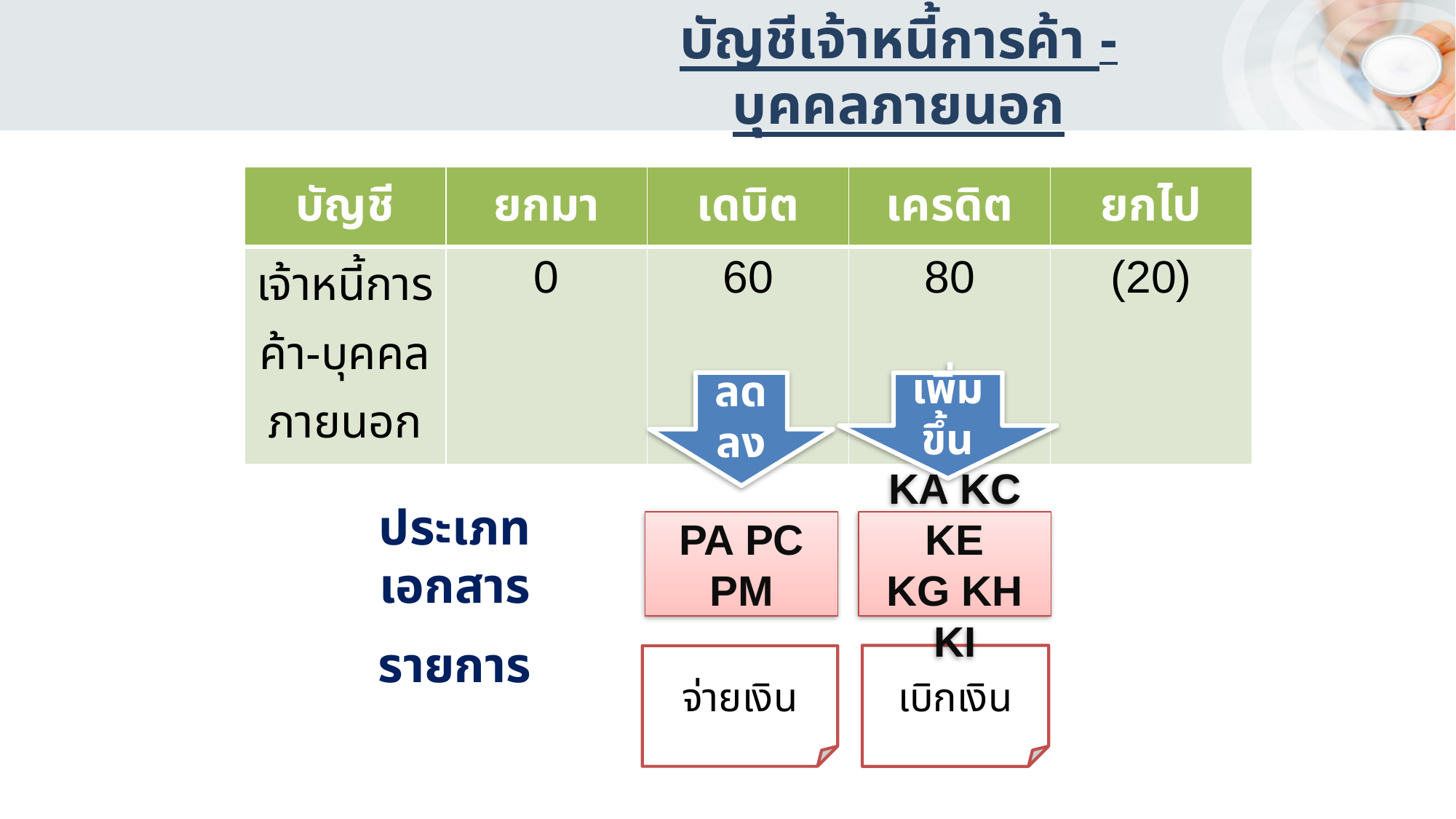

บัญชีเจ้าหนี้การค้า - บุคคลภายนอก
| บัญชี | ยกมา | เดบิต | เครดิต | ยกไป |
| --- | --- | --- | --- | --- |
| เจ้าหนี้การค้า-บุคคลภายนอก | 0 | 60 | 80 | (20) |
เพิ่มขึ้น
ลดลง
ประเภทเอกสาร
KA KC KE
KG KH KI
PA PC PM
รายการ
เบิกเงิน
จ่ายเงิน